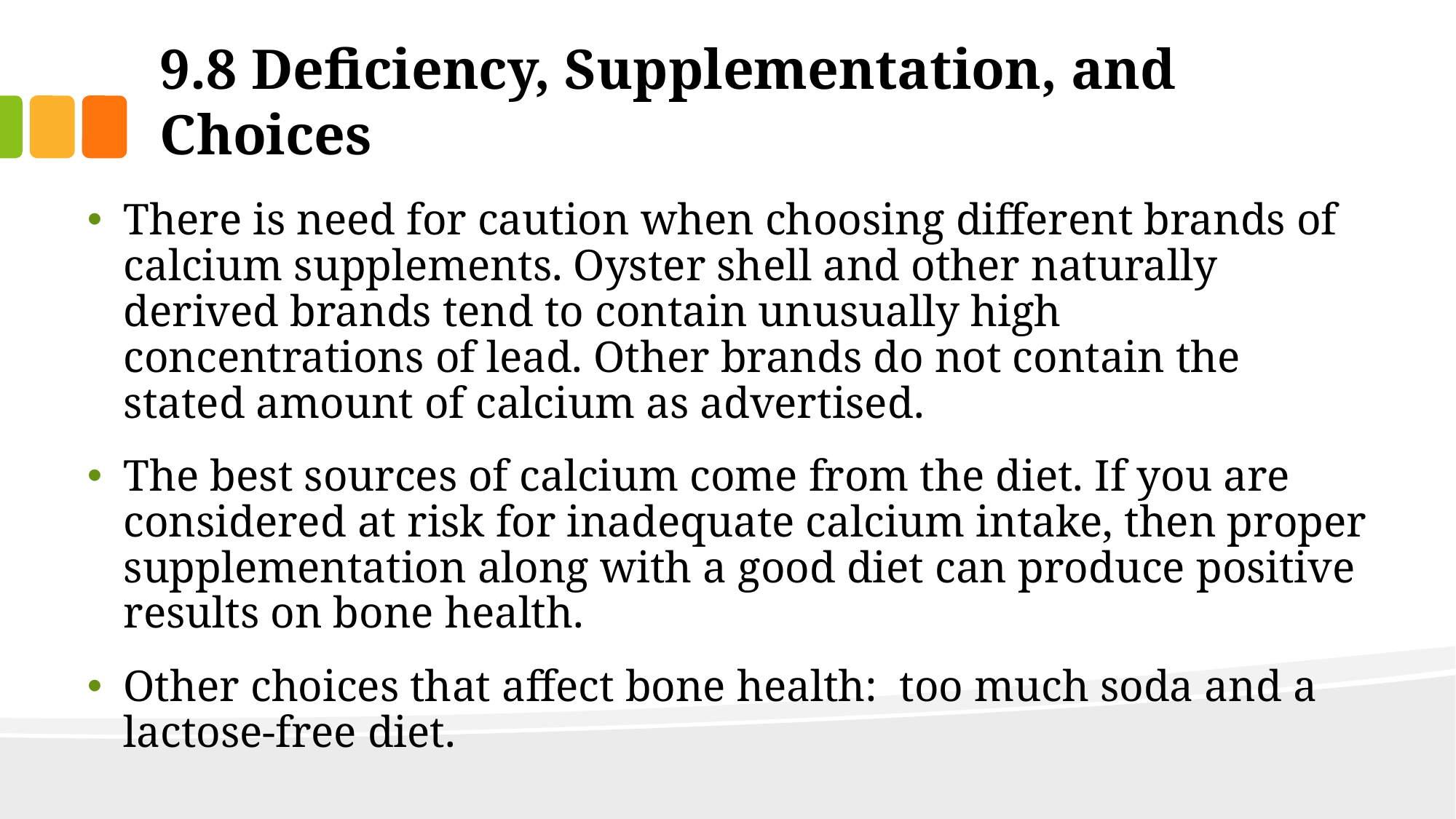

# 9.8 Deficiency, Supplementation, and Choices
There is need for caution when choosing different brands of calcium supplements. Oyster shell and other naturally derived brands tend to contain unusually high concentrations of lead. Other brands do not contain the stated amount of calcium as advertised.
The best sources of calcium come from the diet. If you are considered at risk for inadequate calcium intake, then proper supplementation along with a good diet can produce positive results on bone health.
Other choices that affect bone health:  too much soda and a lactose-free diet.